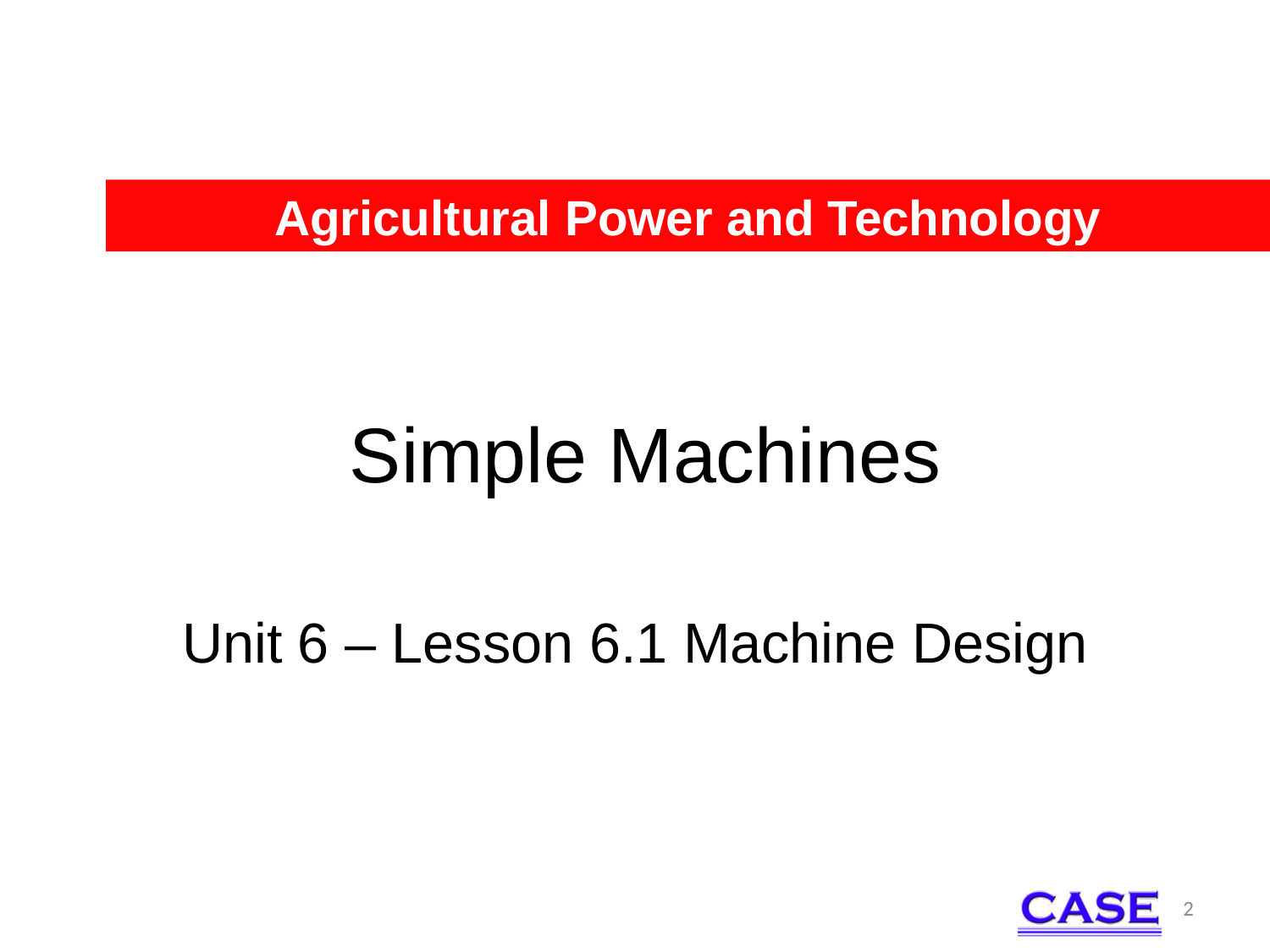

Agricultural Power and Technology
# Simple Machines
Unit 6 – Lesson 6.1 Machine Design
2